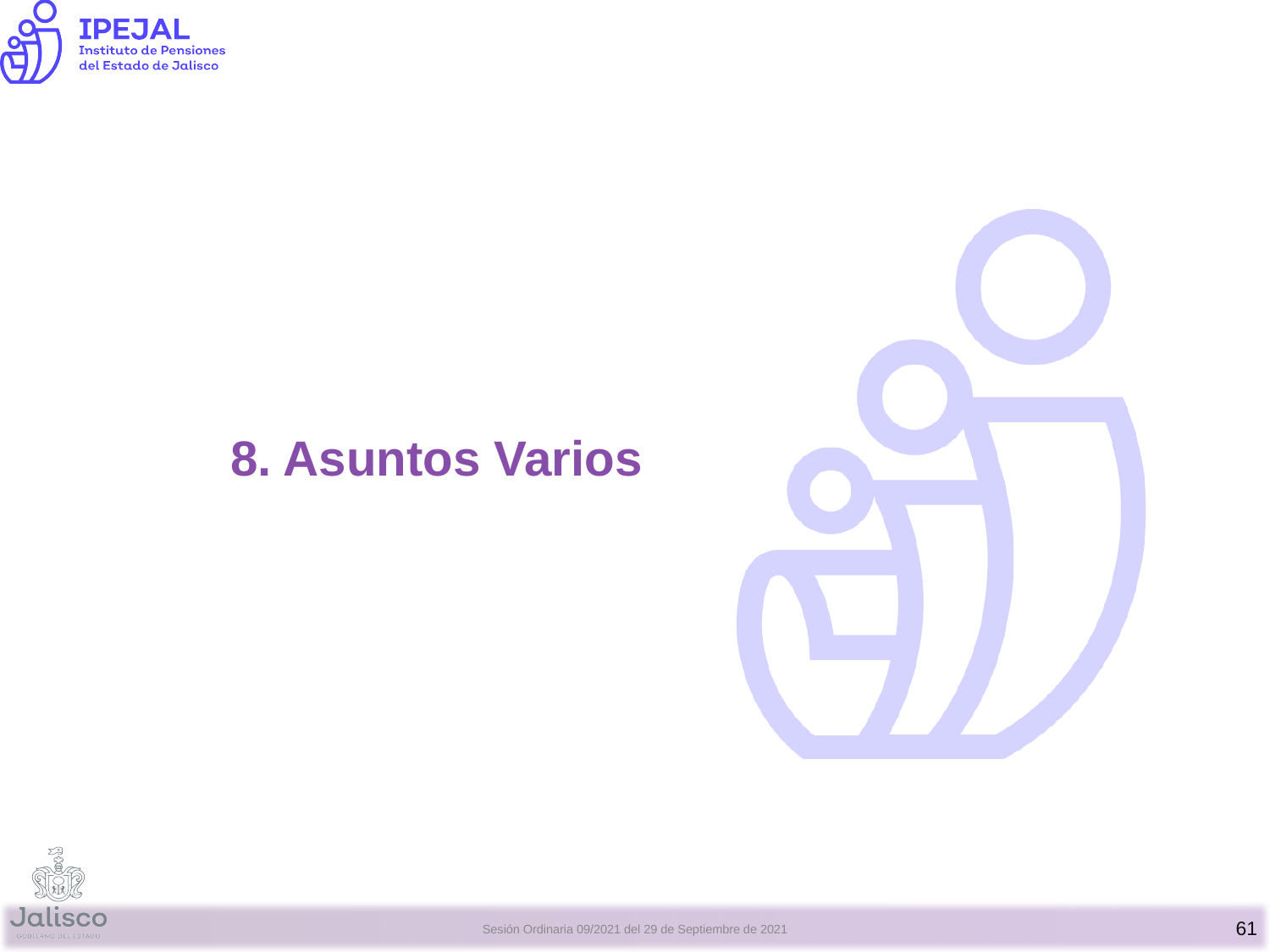

# 8. Asuntos Varios
61
Sesión Ordinaria 09/2021 del 29 de Septiembre de 2021